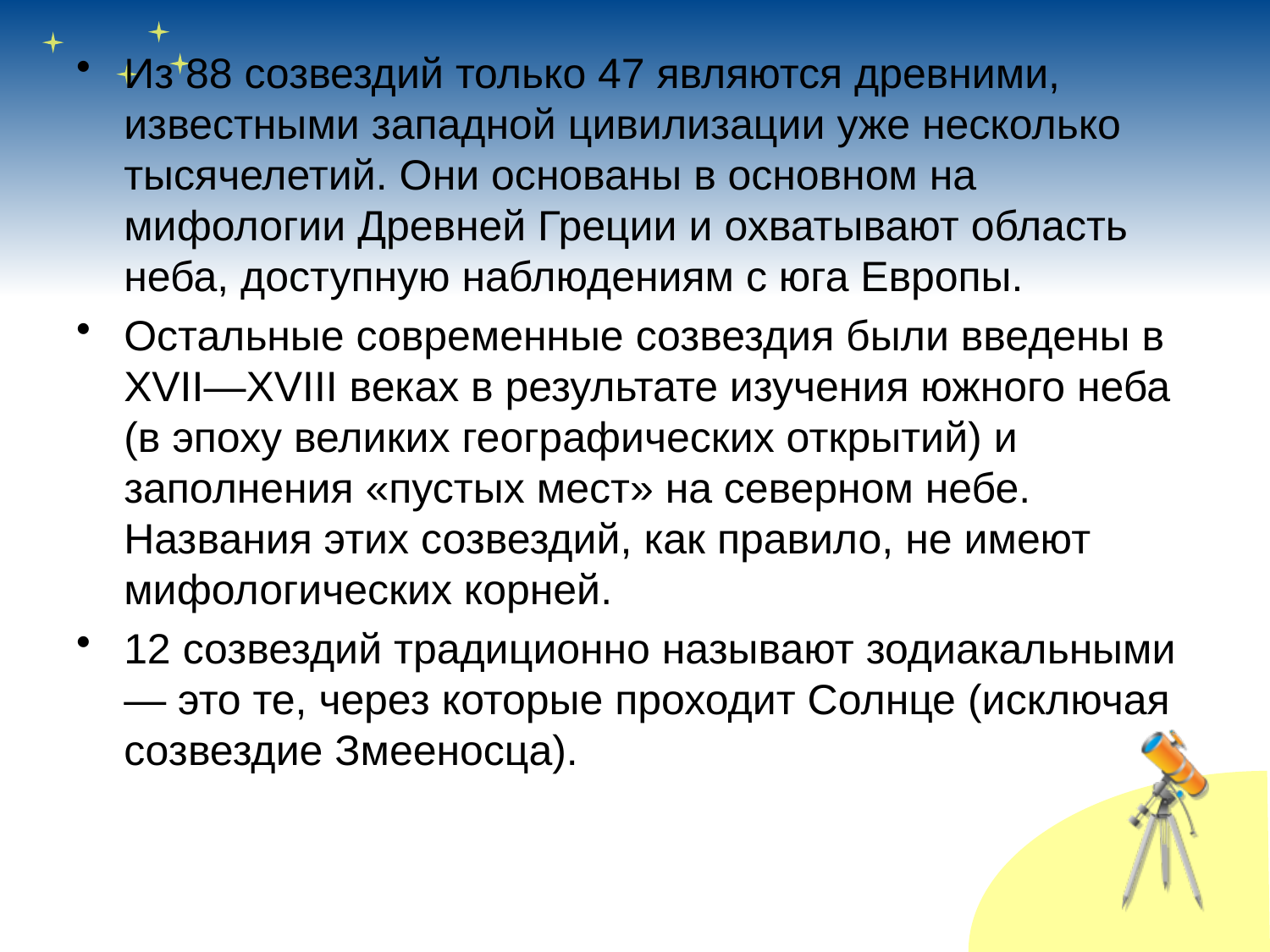

Из 88 созвездий только 47 являются древними, известными западной цивилизации уже несколько тысячелетий. Они основаны в основном на мифологии Древней Греции и охватывают область неба, доступную наблюдениям с юга Европы.
Остальные современные созвездия были введены в XVII—XVIII веках в результате изучения южного неба (в эпоху великих географических открытий) и заполнения «пустых мест» на северном небе. Названия этих созвездий, как правило, не имеют мифологических корней.
12 созвездий традиционно называют зодиакальными — это те, через которые проходит Солнце (исключая созвездие Змееносца).